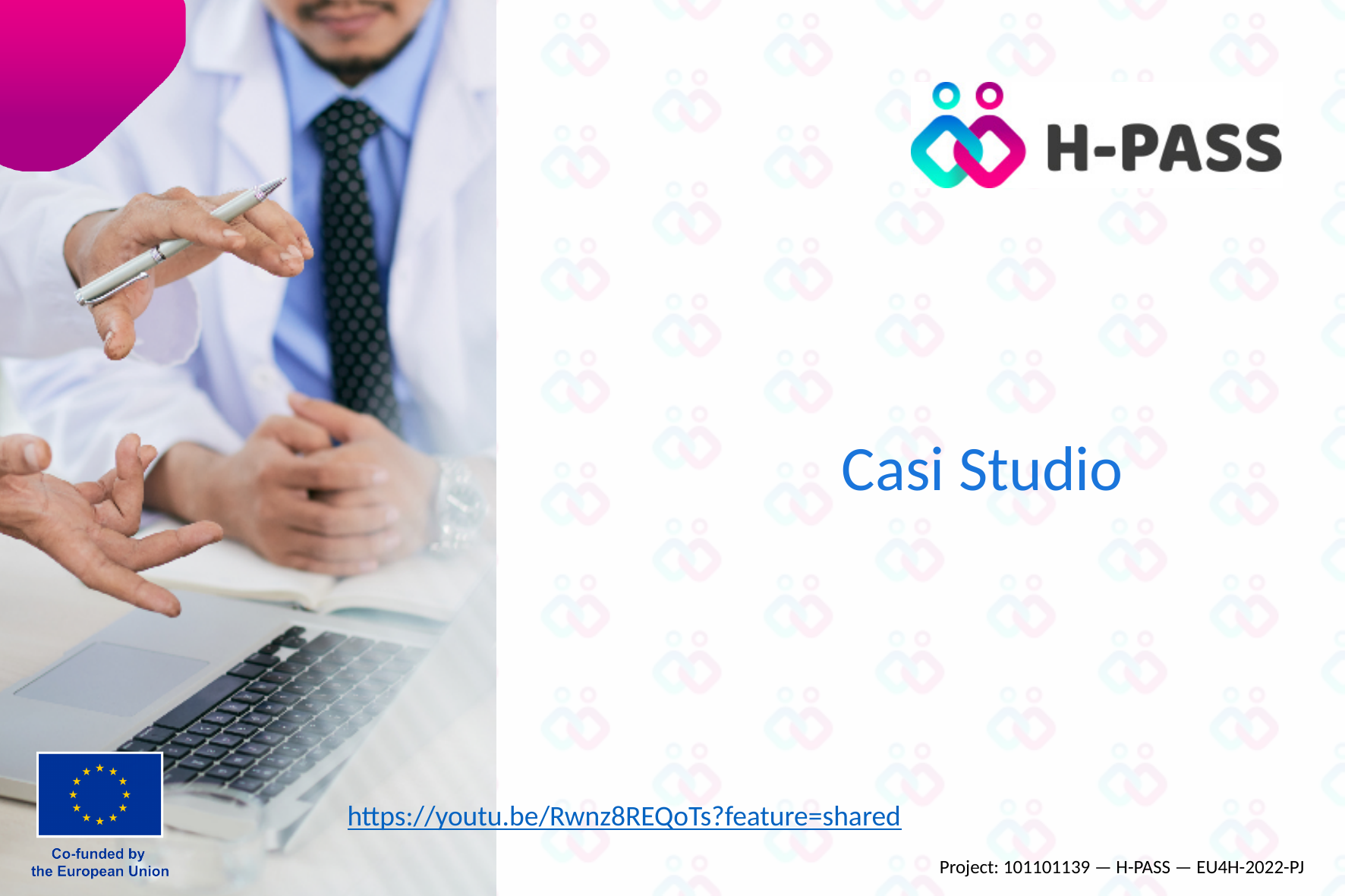

# Casi Studio
https://youtu.be/Rwnz8REQoTs?feature=shared
Project: 101101139 — H-PASS — EU4H-2022-PJ